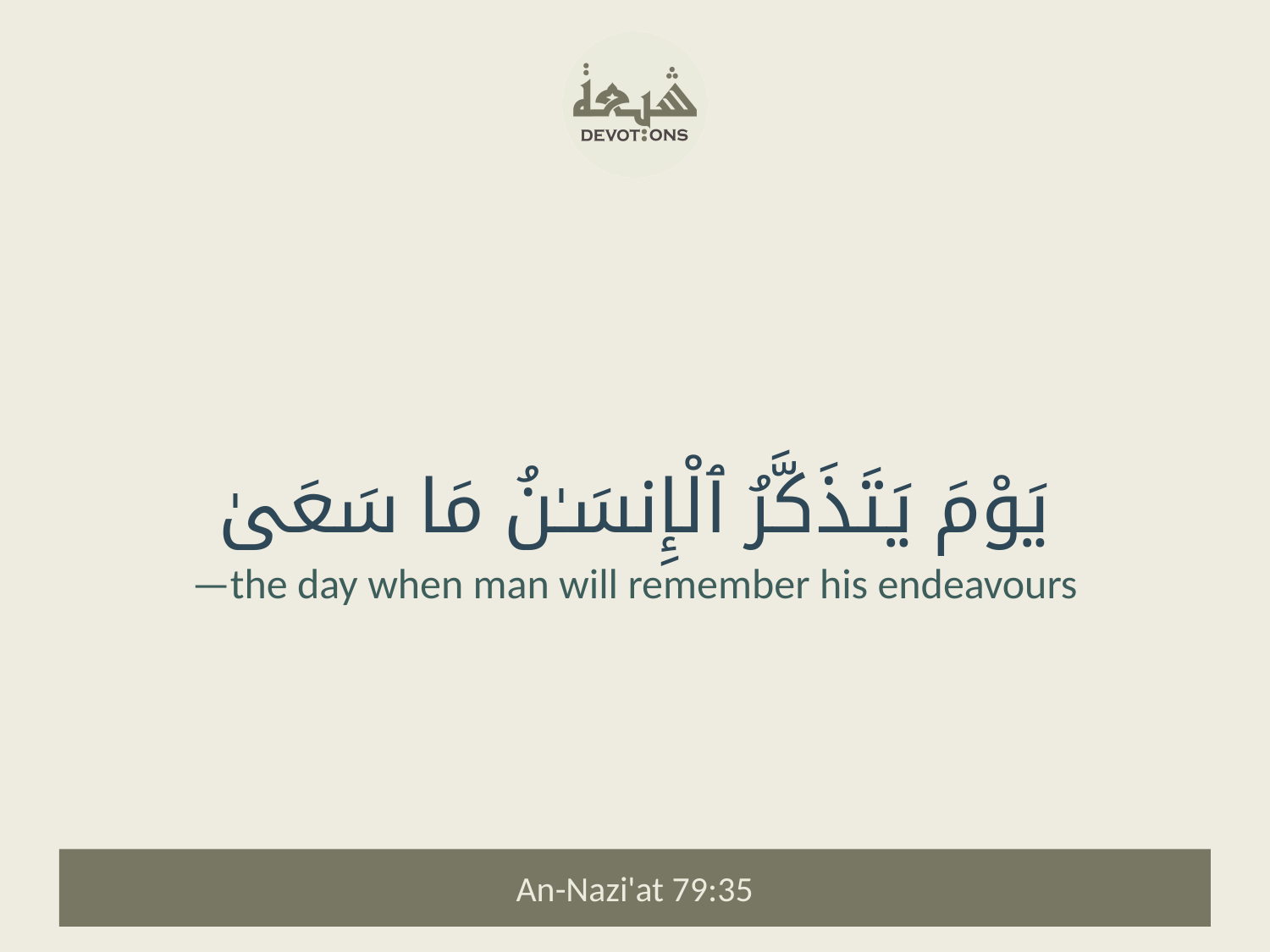

يَوْمَ يَتَذَكَّرُ ٱلْإِنسَـٰنُ مَا سَعَىٰ
—the day when man will remember his endeavours
An-Nazi'at 79:35